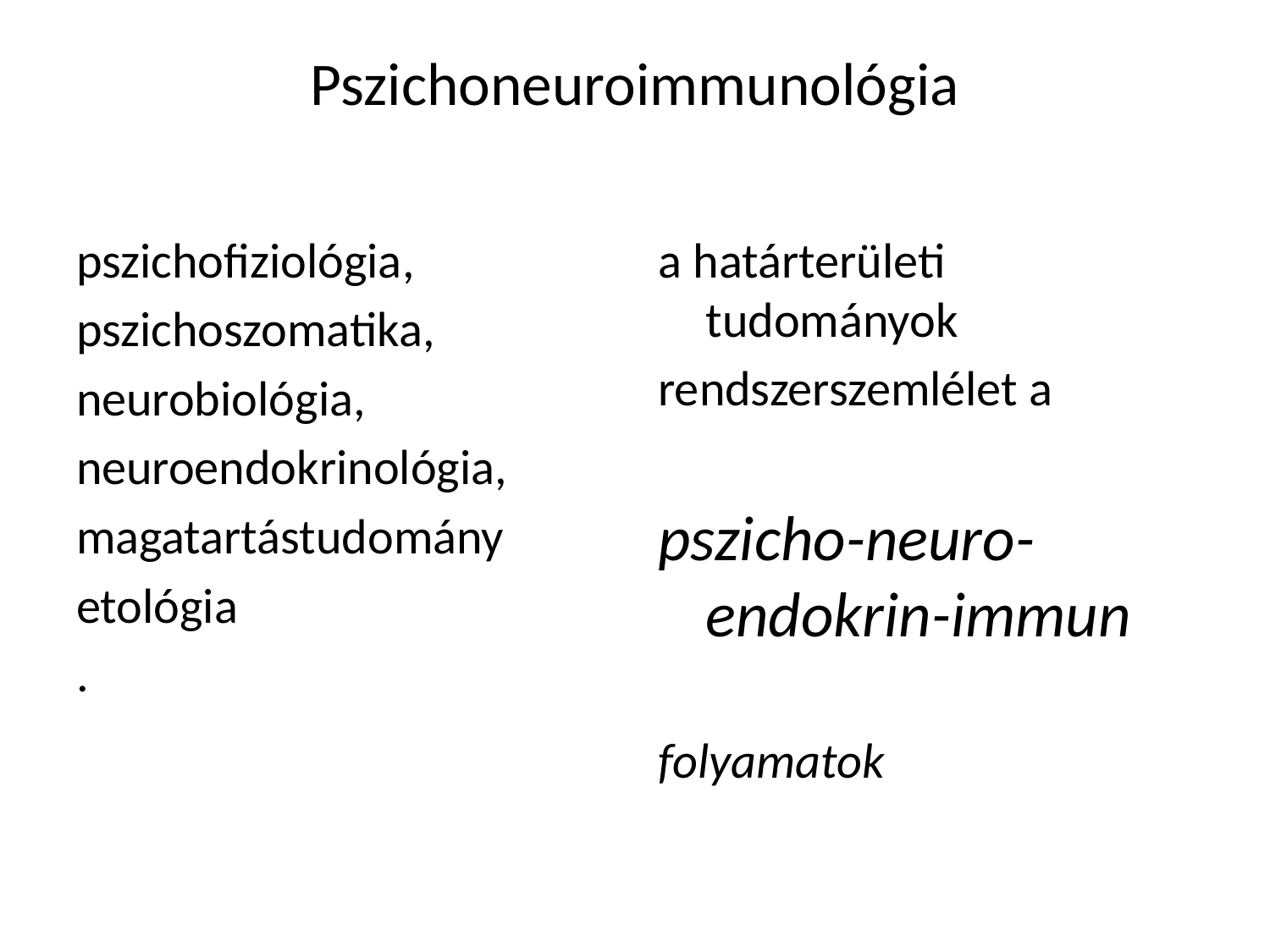

# Pszichoneuroimmunológia
pszichofiziológia,
pszichoszomatika,
neurobiológia,
neuroendokrinológia,
magatartástudomány
etológia
.

a határterületi tudományok
rendszerszemlélet a

pszicho-neuro-endokrin-immun

folyamatok